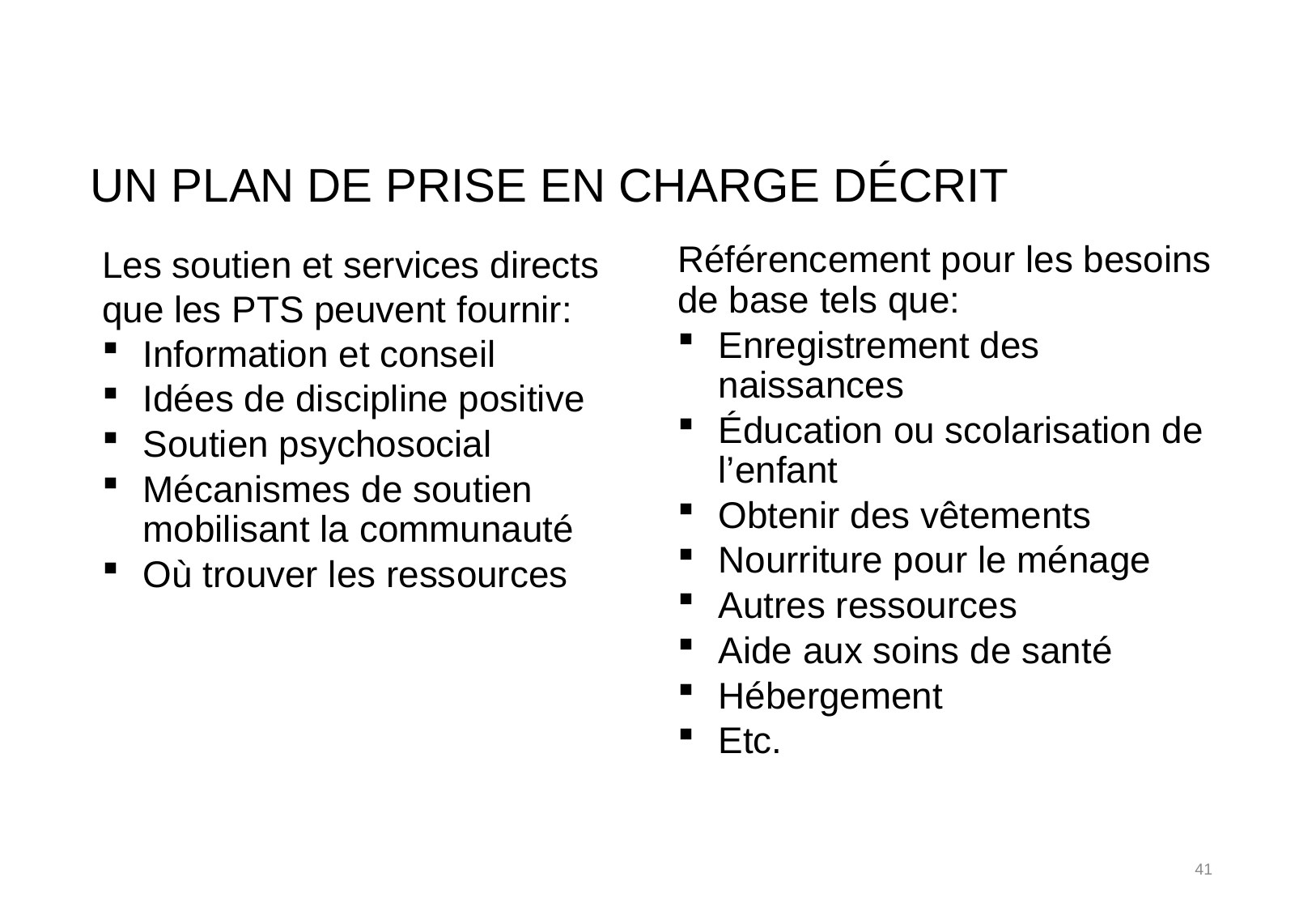

# Un plan de prise en charge décrit
Les soutien et services directs que les PTS peuvent fournir:
Information et conseil
Idées de discipline positive
Soutien psychosocial
Mécanismes de soutien mobilisant la communauté
Où trouver les ressources
Référencement pour les besoins de base tels que:
Enregistrement des naissances
Éducation ou scolarisation de l’enfant
Obtenir des vêtements
Nourriture pour le ménage
Autres ressources
Aide aux soins de santé
Hébergement
Etc.

41